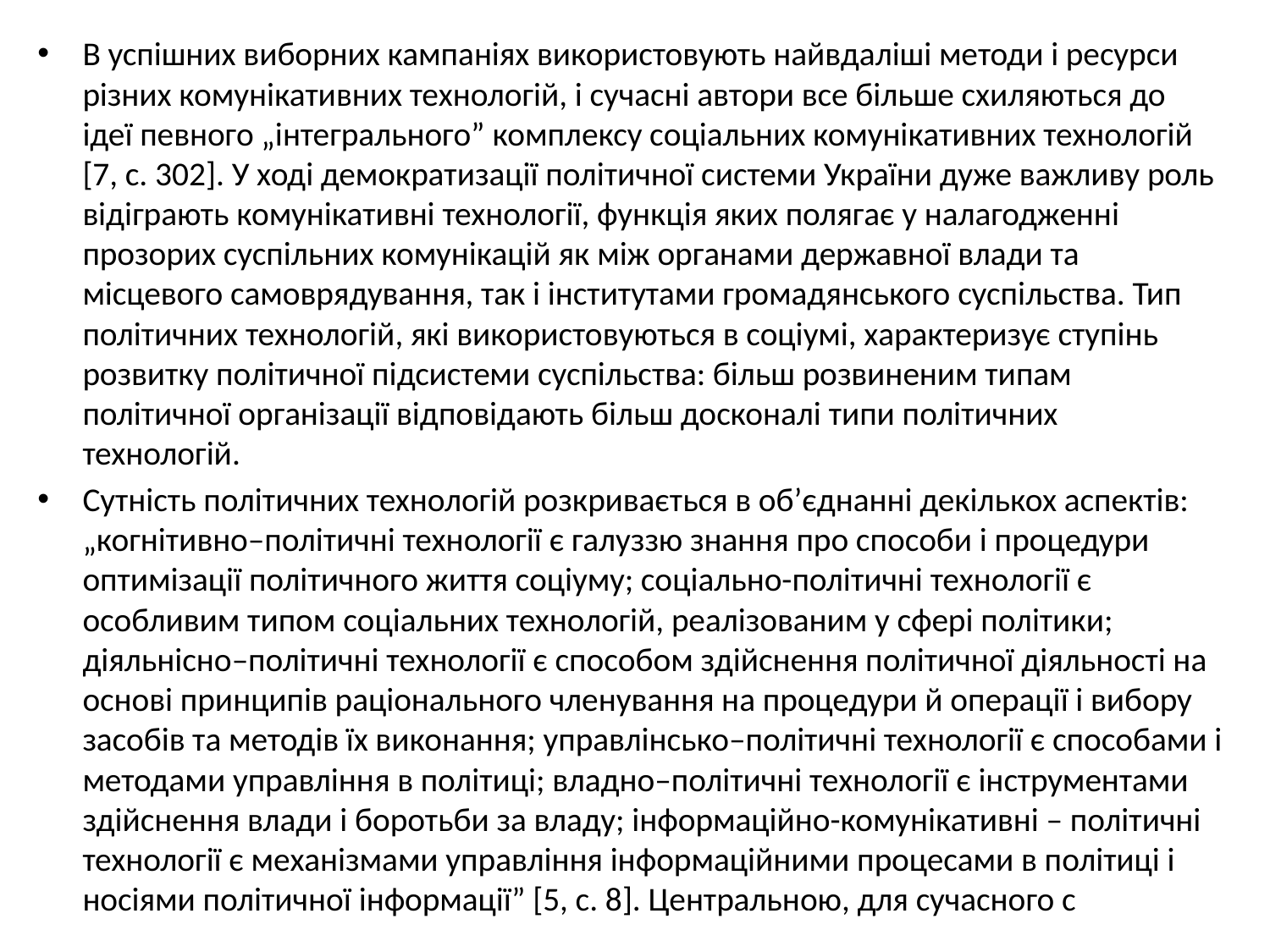

В успішних виборних кампаніях використовують найвдаліші методи і ресурси різних комунікативних технологій, і сучасні автори все більше схиляються до ідеї певного „інтегрального” комплексу соціальних комунікативних технологій [7, с. 302]. У ході демократизації політичної системи України дуже важливу роль відіграють комунікативні технології, функція яких полягає у налагодженні прозорих суспільних комунікацій як між органами державної влади та місцевого самоврядування, так і інститутами громадянського суспільства. Тип політичних технологій, які використовуються в соціумі, характеризує ступінь розвитку політичної підсистеми суспільства: більш розвиненим типам політичної організації відповідають більш досконалі типи політичних технологій.
Сутність політичних технологій розкривається в об’єднанні декількох аспектів: „когнітивно–політичні технології є галуззю знання про способи і процедури оптимізації політичного життя соціуму; соціально-політичні технології є особливим типом соціальних технологій, реалізованим у сфері політики; діяльнісно–політичні технології є способом здійснення політичної діяльності на основі принципів раціонального членування на процедури й операції і вибору засобів та методів їх виконання; управлінсько–політичні технології є способами і методами управління в політиці; владно–політичні технології є інструментами здійснення влади і боротьби за владу; інформаційно-комунікативні – політичні технології є механізмами управління інформаційними процесами в політиці і носіями політичної інформації” [5, с. 8]. Центральною, для сучасного с